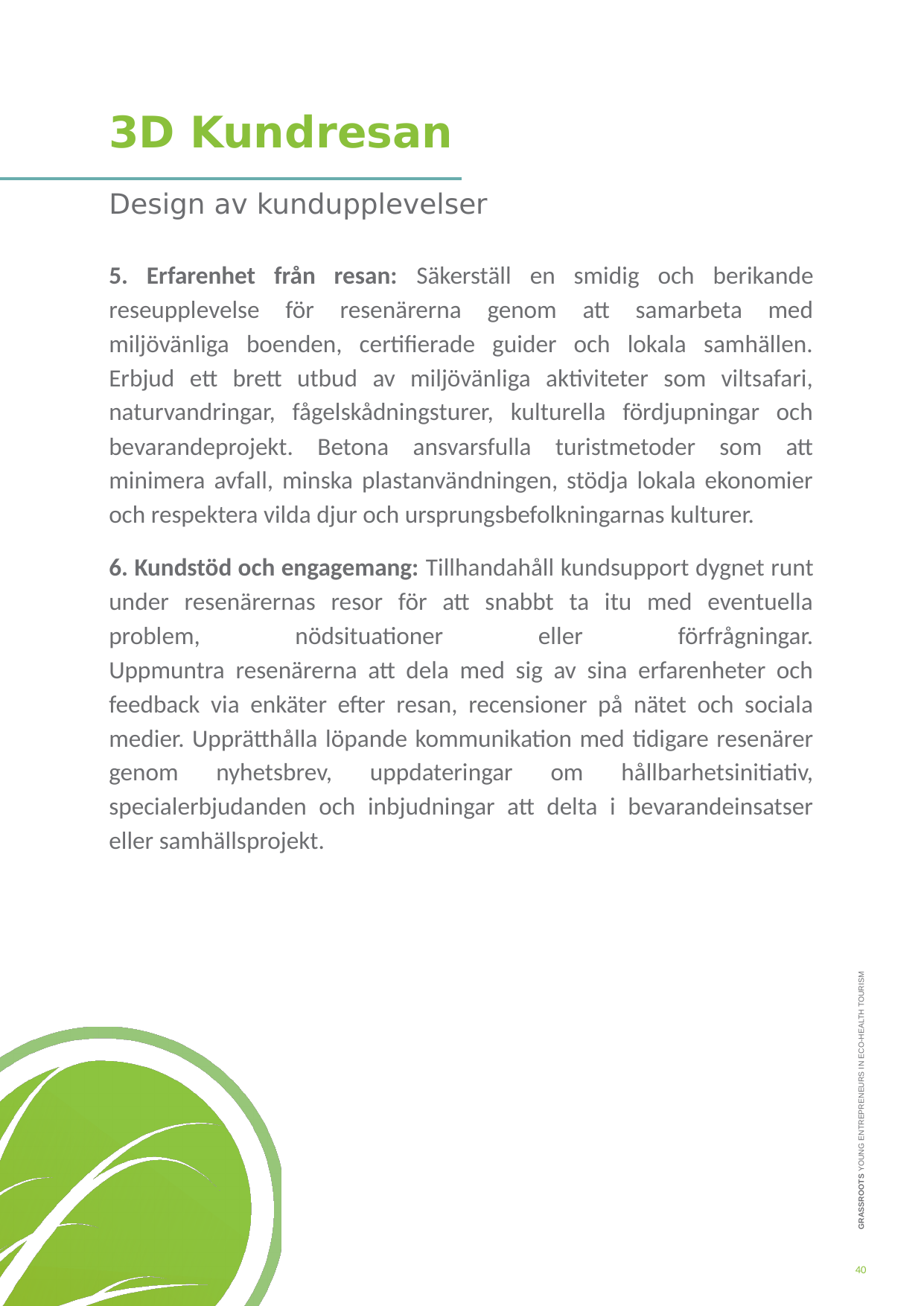

3D Kundresan
Design av kundupplevelser
5. Erfarenhet från resan: Säkerställ en smidig och berikande reseupplevelse för resenärerna genom att samarbeta med miljövänliga boenden, certifierade guider och lokala samhällen.
Erbjud ett brett utbud av miljövänliga aktiviteter som viltsafari, naturvandringar, fågelskådningsturer, kulturella fördjupningar och bevarandeprojekt. Betona ansvarsfulla turistmetoder som att minimera avfall, minska plastanvändningen, stödja lokala ekonomier och respektera vilda djur och ursprungsbefolkningarnas kulturer.
6. Kundstöd och engagemang: Tillhandahåll kundsupport dygnet runt under resenärernas resor för att snabbt ta itu med eventuella problem, nödsituationer eller förfrågningar.
Uppmuntra resenärerna att dela med sig av sina erfarenheter och feedback via enkäter efter resan, recensioner på nätet och sociala medier. Upprätthålla löpande kommunikation med tidigare resenärer genom nyhetsbrev, uppdateringar om hållbarhetsinitiativ, specialerbjudanden och inbjudningar att delta i bevarandeinsatser eller samhällsprojekt.

40